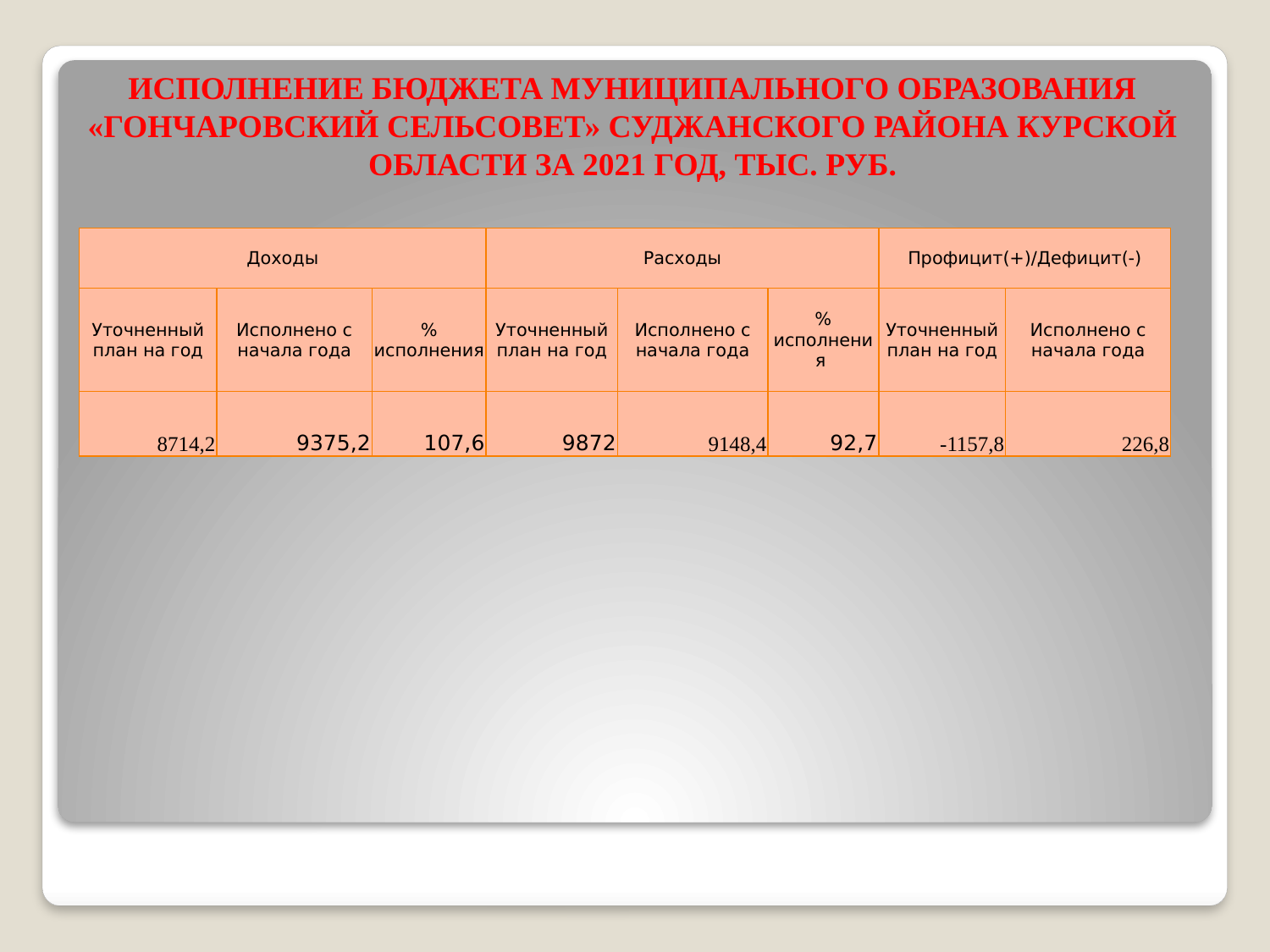

# Исполнение бюджета муниципального образования «Гончаровский сельсовет» Суджанского района Курской области за 2021 год, тыс. руб.
| Доходы |  |  | Расходы |  |  | Профицит(+)/Дефицит(-) |  |
| --- | --- | --- | --- | --- | --- | --- | --- |
| Уточненный план на год | Исполнено с начала года | % исполнения | Уточненный план на год | Исполнено с начала года | % исполнения | Уточненный план на год | Исполнено с начала года |
| 8714,2 | 9375,2 | 107,6 | 9872 | 9148,4 | 92,7 | -1157,8 | 226,8 |